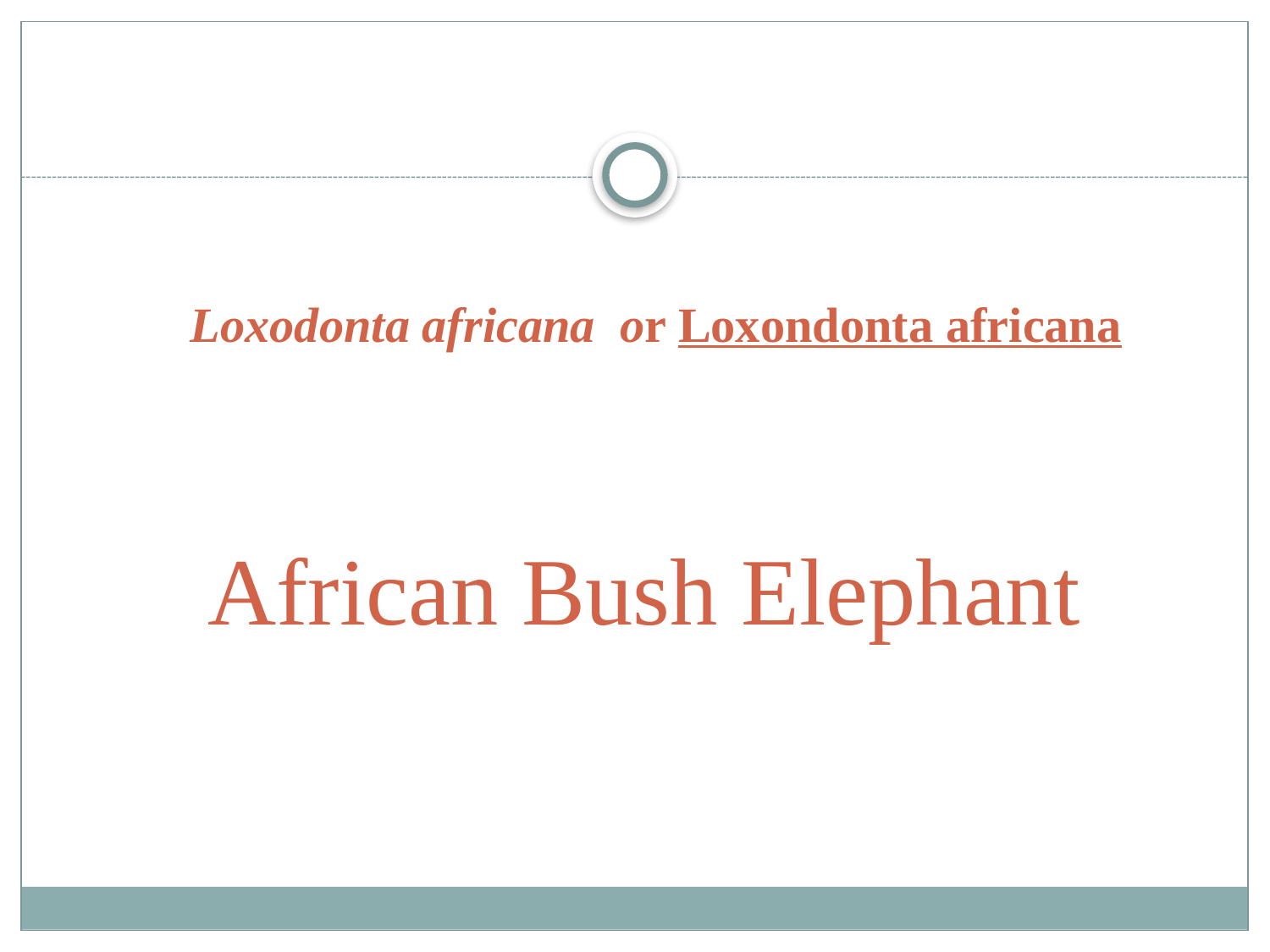

#
Loxodonta africana  or Loxondonta africana

African Bush Elephant